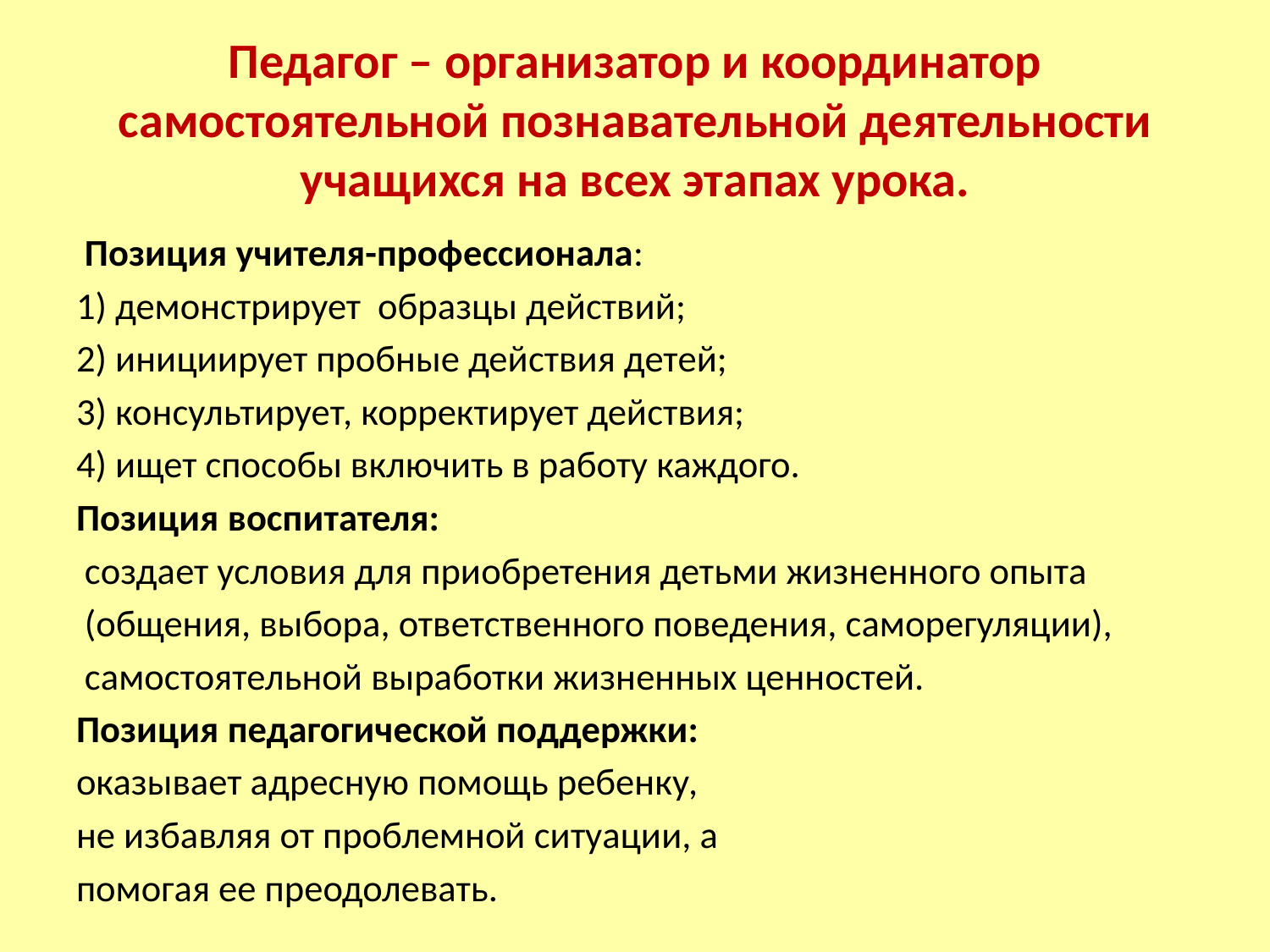

# Педагог – организатор и координатор самостоятельной познавательной деятельности учащихся на всех этапах урока.
 Позиция учителя-профессионала:
1) демонстрирует  образцы действий;
2) инициирует пробные действия детей;
3) консультирует, корректирует действия;
4) ищет способы включить в работу каждого.
Позиция воспитателя:
 создает условия для приобретения детьми жизненного опыта
 (общения, выбора, ответственного поведения, саморегуляции),
 самостоятельной выработки жизненных ценностей.
Позиция педагогической поддержки:
оказывает адресную помощь ребенку,
не избавляя от проблемной ситуации, а
помогая ее преодолевать.